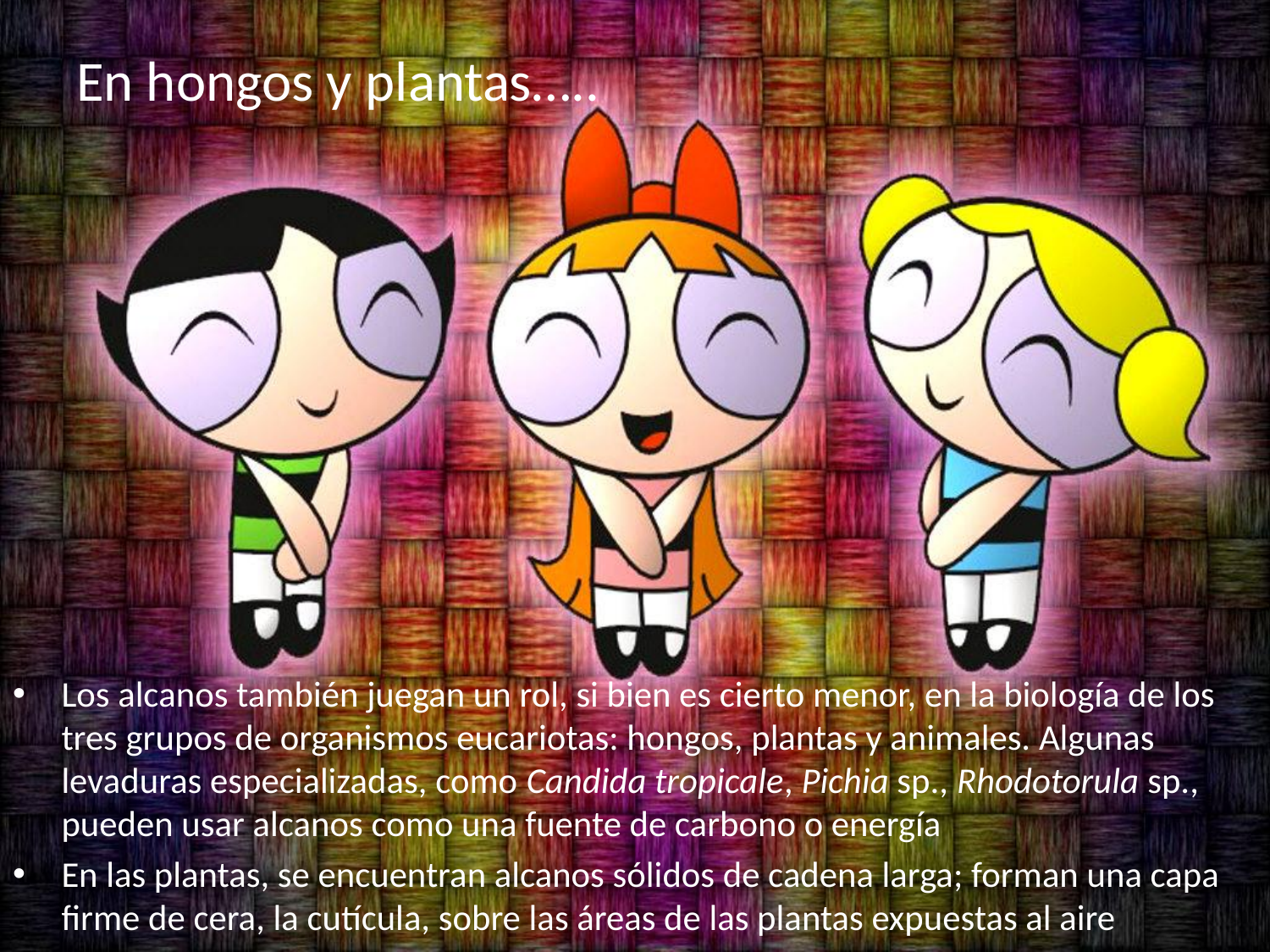

# En hongos y plantas…..
Los alcanos también juegan un rol, si bien es cierto menor, en la biología de los tres grupos de organismos eucariotas: hongos, plantas y animales. Algunas levaduras especializadas, como Candida tropicale, Pichia sp., Rhodotorula sp., pueden usar alcanos como una fuente de carbono o energía
En las plantas, se encuentran alcanos sólidos de cadena larga; forman una capa firme de cera, la cutícula, sobre las áreas de las plantas expuestas al aire